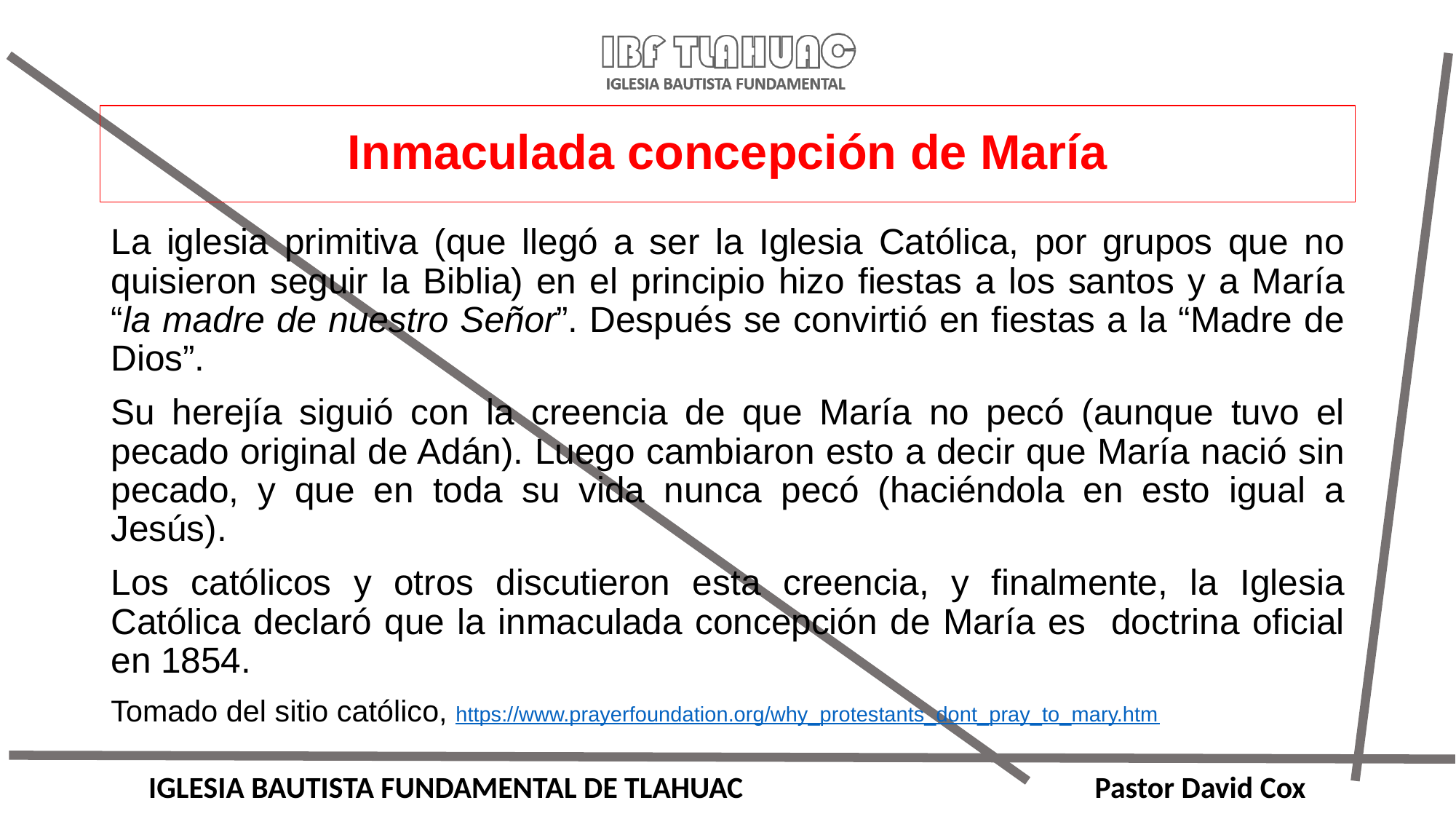

# Inmaculada concepción de María
La iglesia primitiva (que llegó a ser la Iglesia Católica, por grupos que no quisieron seguir la Biblia) en el principio hizo fiestas a los santos y a María “la madre de nuestro Señor”. Después se convirtió en fiestas a la “Madre de Dios”.
Su herejía siguió con la creencia de que María no pecó (aunque tuvo el pecado original de Adán). Luego cambiaron esto a decir que María nació sin pecado, y que en toda su vida nunca pecó (haciéndola en esto igual a Jesús).
Los católicos y otros discutieron esta creencia, y finalmente, la Iglesia Católica declaró que la inmaculada concepción de María es  doctrina oficial en 1854.
Tomado del sitio católico, https://www.prayerfoundation.org/why_protestants_dont_pray_to_mary.htm

IGLESIA BAUTISTA FUNDAMENTAL DE TLAHUAC                                                   Pastor David Cox